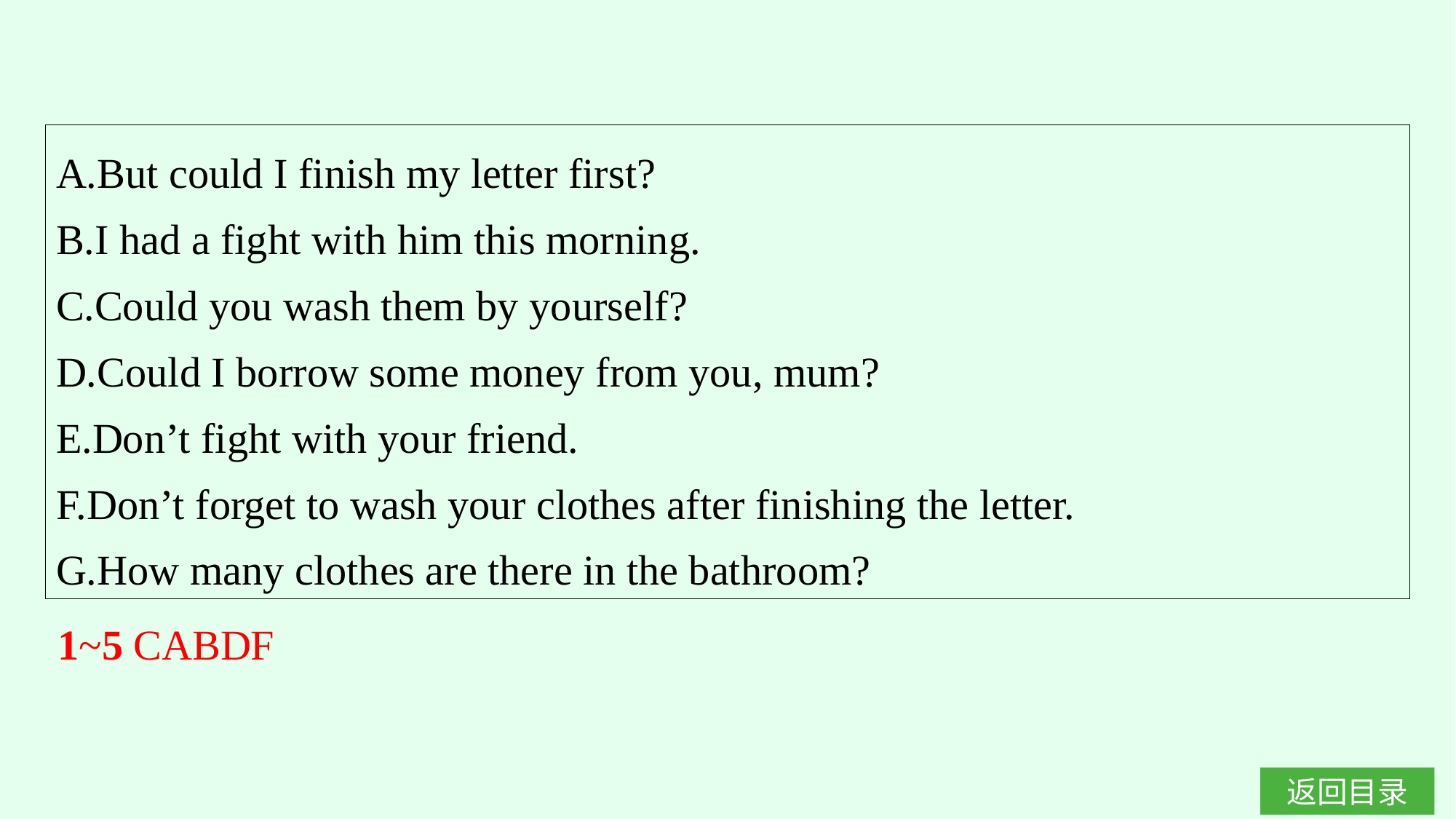

A.But could I finish my letter first?
B.I had a fight with him this morning.
C.Could you wash them by yourself?
D.Could I borrow some money from you, mum?
E.Don’t fight with your friend.
F.Don’t forget to wash your clothes after finishing the letter.
G.How many clothes are there in the bathroom?
1~5 CABDF